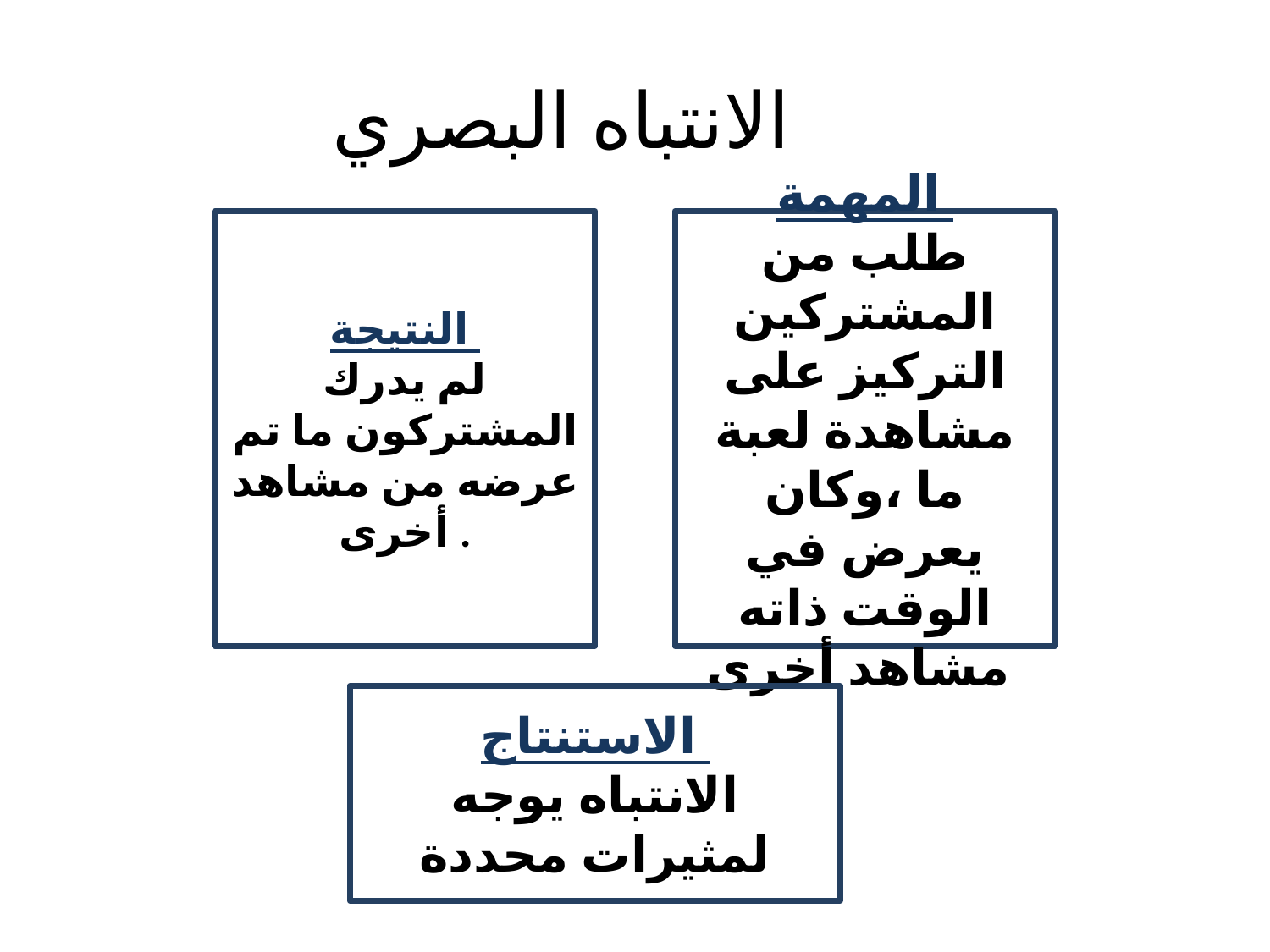

الانتباه البصري
النتيجة
لم يدرك المشتركون ما تم عرضه من مشاهد أخرى .
المهمة
طلب من المشتركين التركيز على مشاهدة لعبة ما ،وكان يعرض في الوقت ذاته مشاهد أخرى
الاستنتاج
الانتباه يوجه لمثيرات محددة